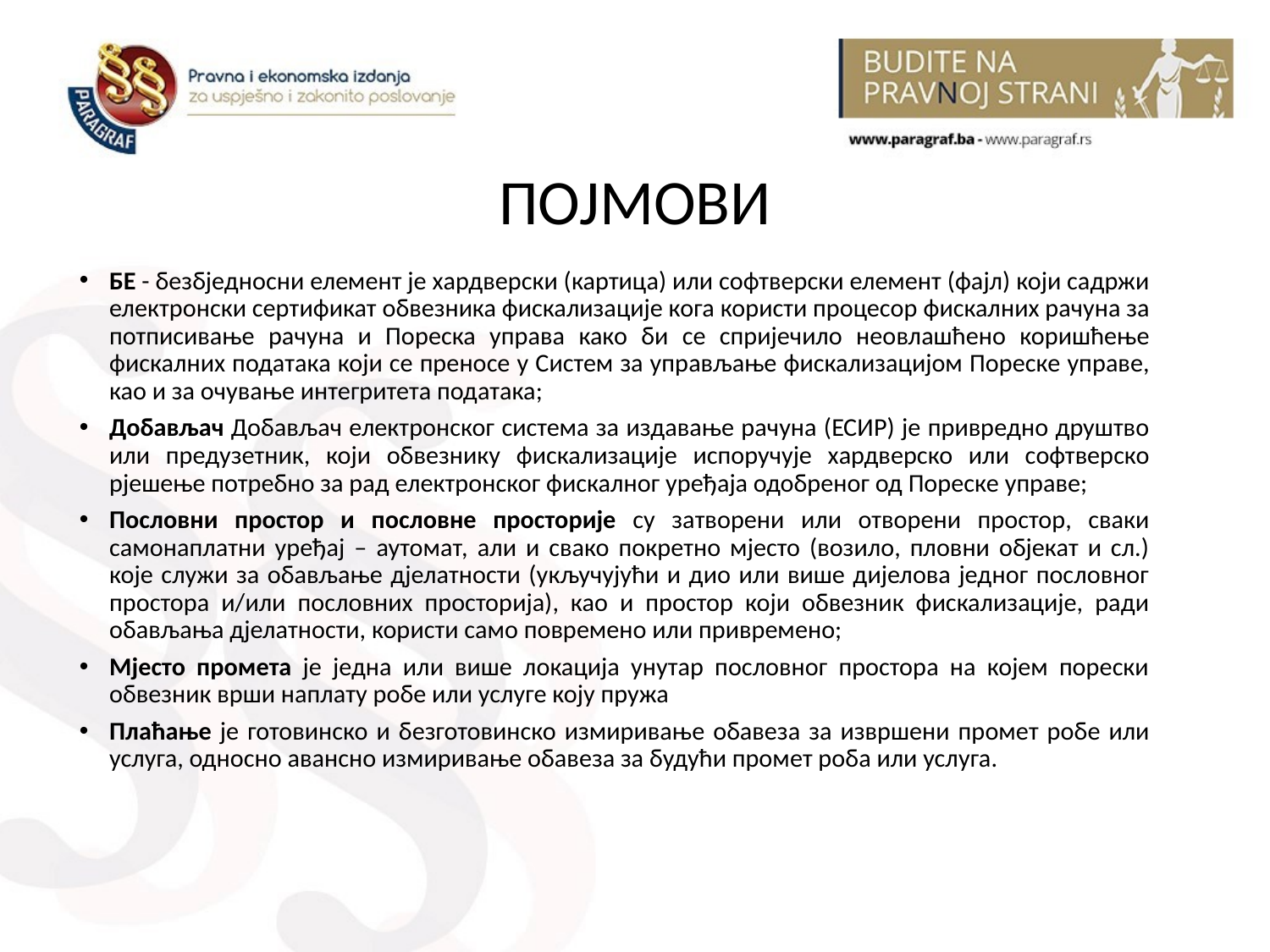

# ПОЈМОВИ
БЕ - безбједносни елемент је хардверски (картица) или софтверски елемент (фајл) који садржи електронски сертификат обвезника фискализације кога користи процесор фискалних рачуна за потписивање рачуна и Пореска управа како би се спријечило неовлашћено коришћење фискалних података који се преносе у Систем за управљање фискализацијом Пореске управе, као и за очување интегритета података;
Добављач Добављач електронског система за издавање рачуна (ЕСИР) је привредно друштво или предузетник, који обвезнику фискализације испоручује хардверско или софтверско рјешење потребно за рад електронског фискалног уређаја одобреног од Пореске управе;
Пословни простор и пословне просторије су затворени или отворени простор, сваки самонаплатни уређај – аутомат, али и свако покретно мјесто (возило, пловни објекат и сл.) које служи за обављање дјелатности (укључујући и дио или више дијелова једног пословног простора и/или пословних просторија), као и простор који обвезник фискализације, ради обављања дјелатности, користи само повремено или привремено;
Mјесто промета је једна или више локација унутар пословног простора на којем порески обвезник врши наплату робе или услуге коју пружа
Плаћање је готовинско и безготовинско измиривање обавеза за извршени промет робе или услуга, односно авансно измиривање обавеза за будући промет роба или услуга.